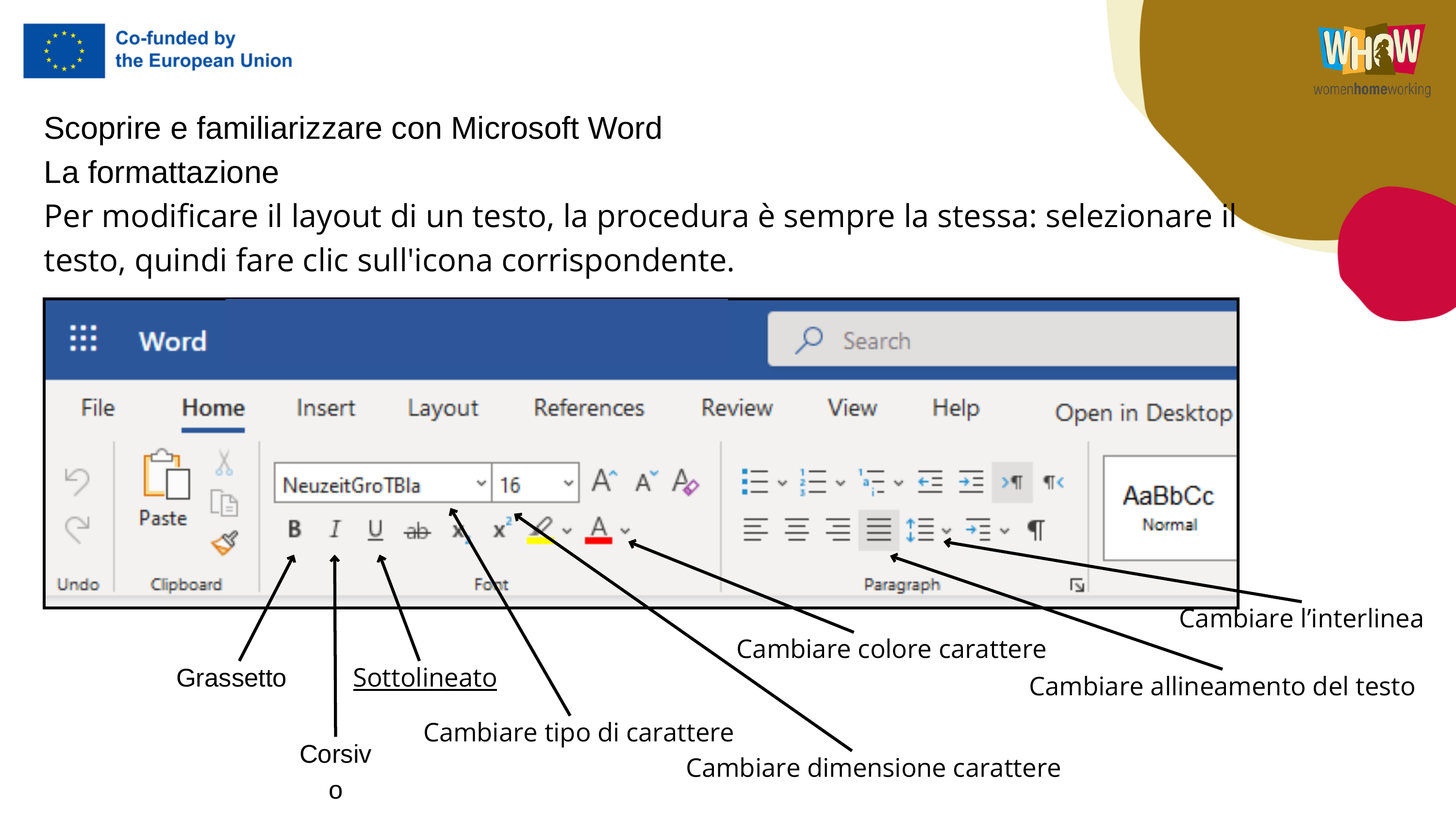

Scoprire e familiarizzare con Microsoft Word
La formattazione
Per modificare il layout di un testo, la procedura è sempre la stessa: selezionare il testo, quindi fare clic sull'icona corrispondente.

Cambiare l’interlinea
Cambiare colore carattere
Grassetto
Sottolineato
Cambiare allineamento del testo
Cambiare tipo di carattere
Corsivo
Cambiare dimensione carattere